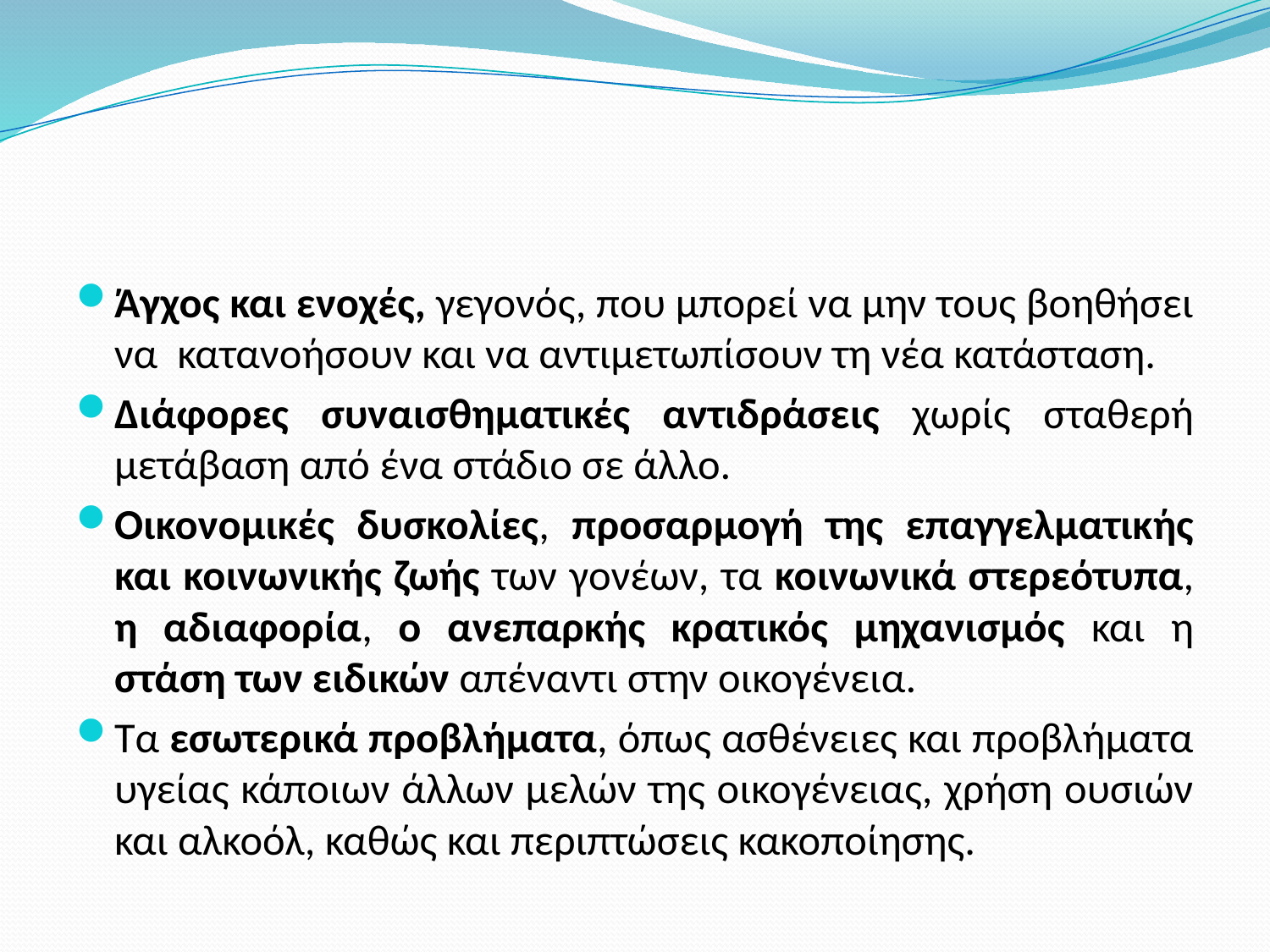

#
Άγχος και ενοχές, γεγονός, που μπορεί να μην τους βοηθήσει να  κατανοήσουν και να αντιμετωπίσουν τη νέα κατάσταση.
Διάφορες συναισθηματικές αντιδράσεις χωρίς σταθερή μετάβαση από ένα στάδιο σε άλλο.
Οικονομικές δυσκολίες, προσαρμογή της επαγγελματικής και κοινωνικής ζωής των γονέων, τα κοινωνικά στερεότυπα, η αδιαφορία, ο ανεπαρκής κρατικός μηχανισμός και η στάση των ειδικών απέναντι στην οικογένεια.
Τα εσωτερικά προβλήματα, όπως ασθένειες και προβλήματα υγείας κάποιων άλλων μελών της οικογένειας, χρήση ουσιών και αλκοόλ, καθώς και περιπτώσεις κακοποίησης.